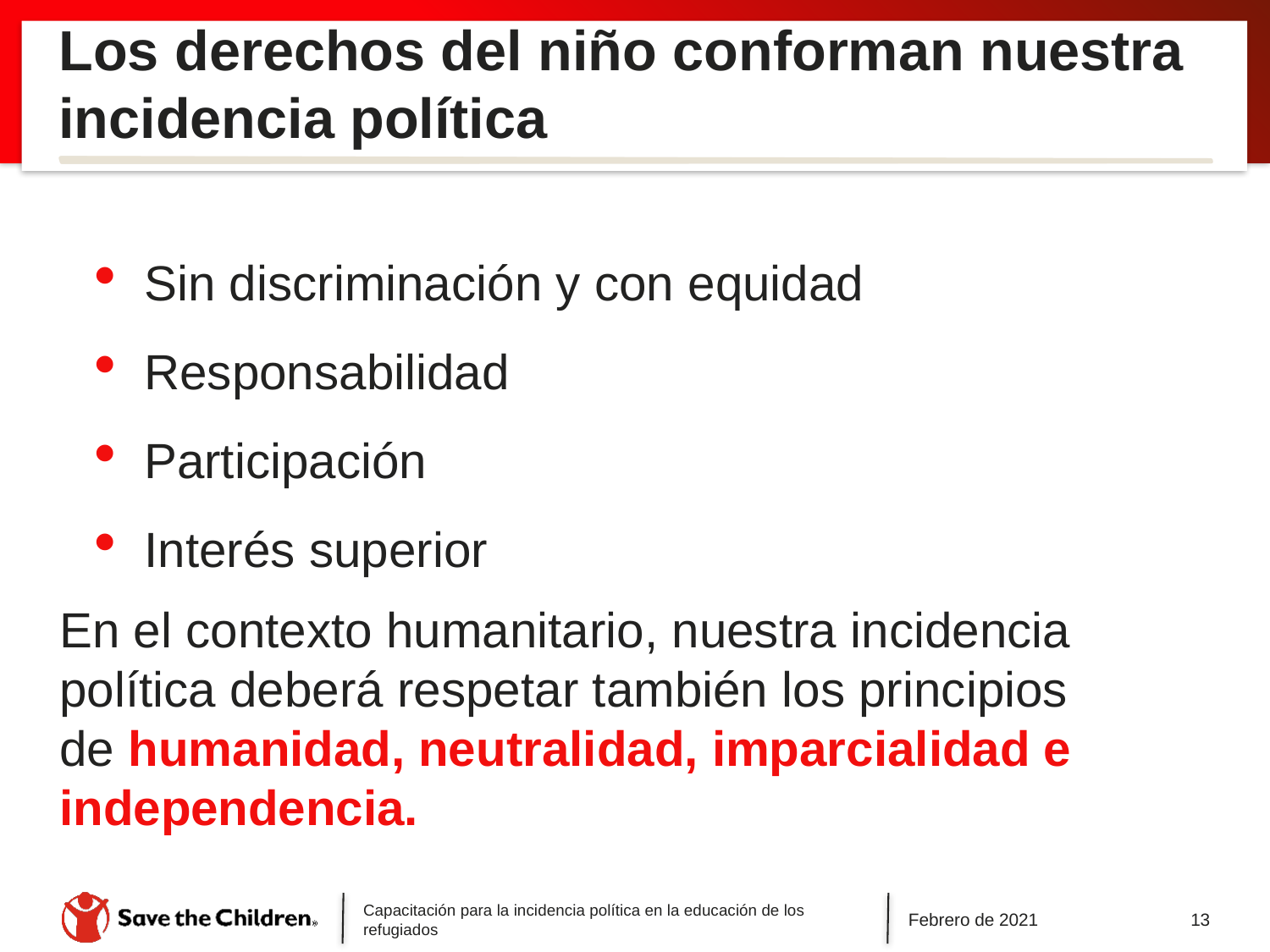

# Los derechos del niño conforman nuestra incidencia política
Sin discriminación y con equidad
Responsabilidad
Participación
Interés superior
En el contexto humanitario, nuestra incidencia política deberá respetar también los principios de humanidad, neutralidad, imparcialidad e independencia.

Capacitación para la incidencia política en la educación de los refugiados
Febrero de 2021
13